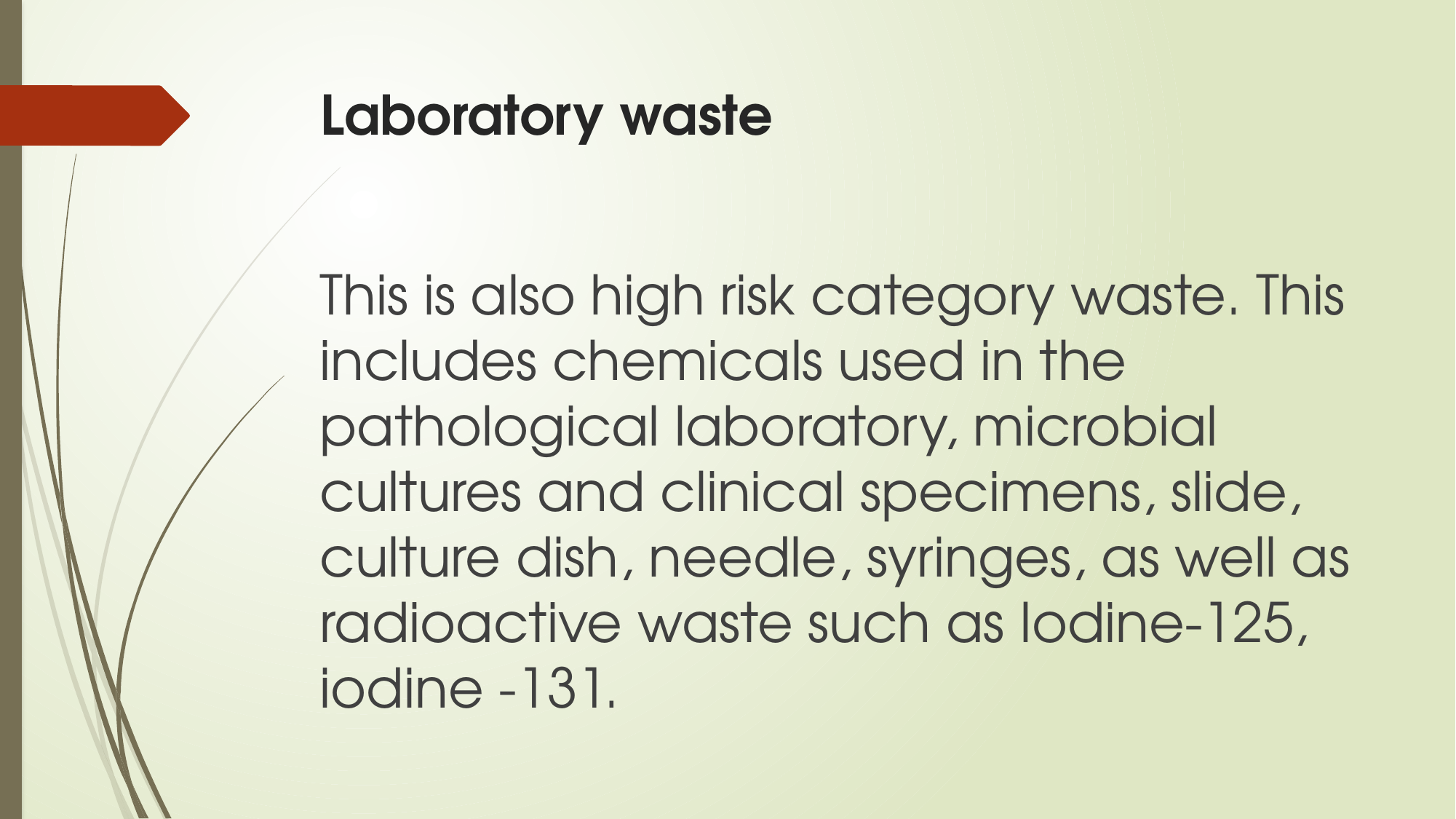

# Laboratory waste
This is also high risk category waste. This includes chemicals used in the pathological laboratory, microbial cultures and clinical specimens, slide, culture dish, needle, syringes, as well as radioactive waste such as Iodine-125, iodine -131.